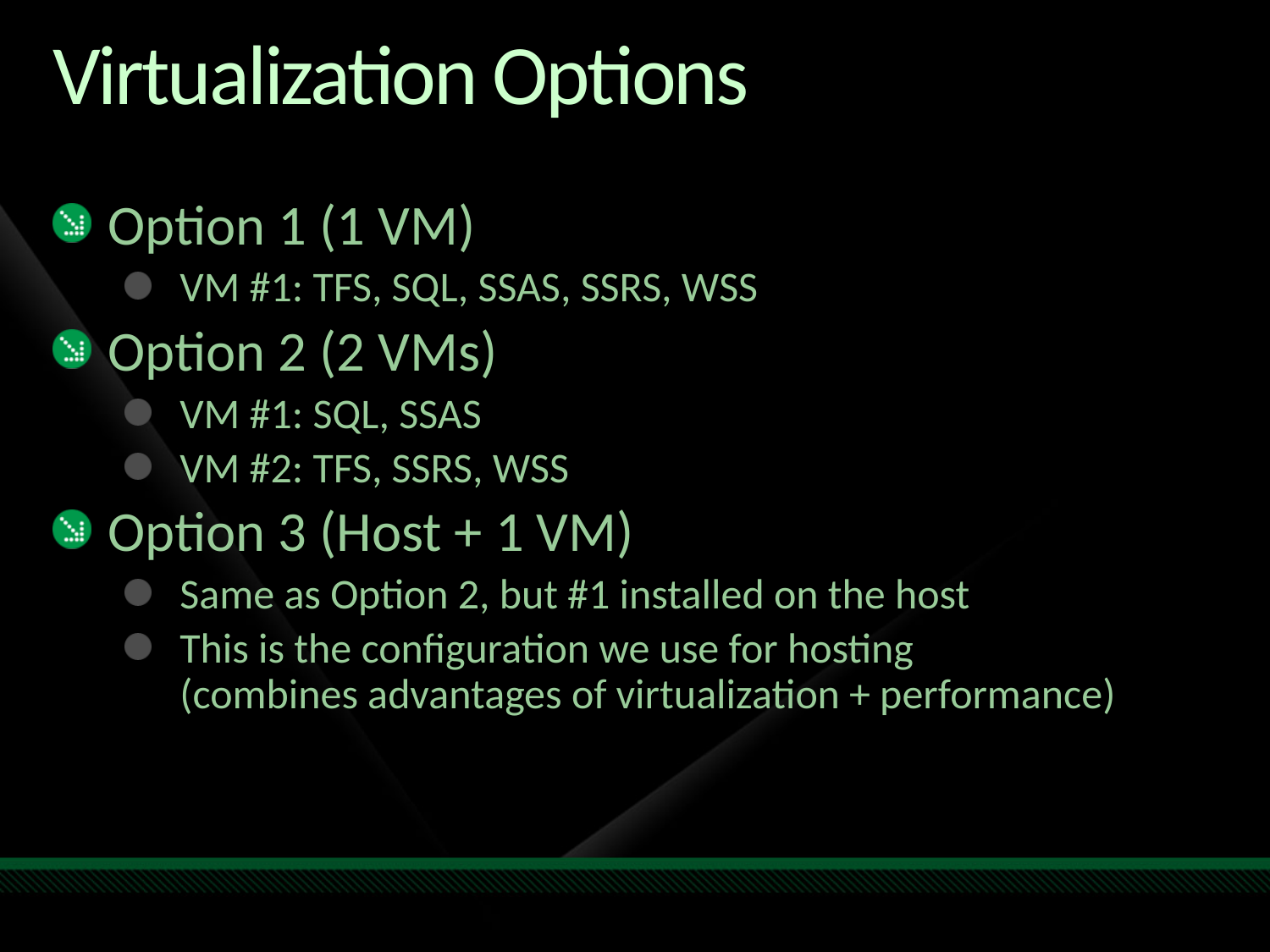

# Virtualization Options
Option 1 (1 VM)
VM #1: TFS, SQL, SSAS, SSRS, WSS
Option 2 (2 VMs)
VM #1: SQL, SSAS
VM #2: TFS, SSRS, WSS
Option 3 (Host + 1 VM)
Same as Option 2, but #1 installed on the host
This is the configuration we use for hosting
(combines advantages of virtualization + performance)